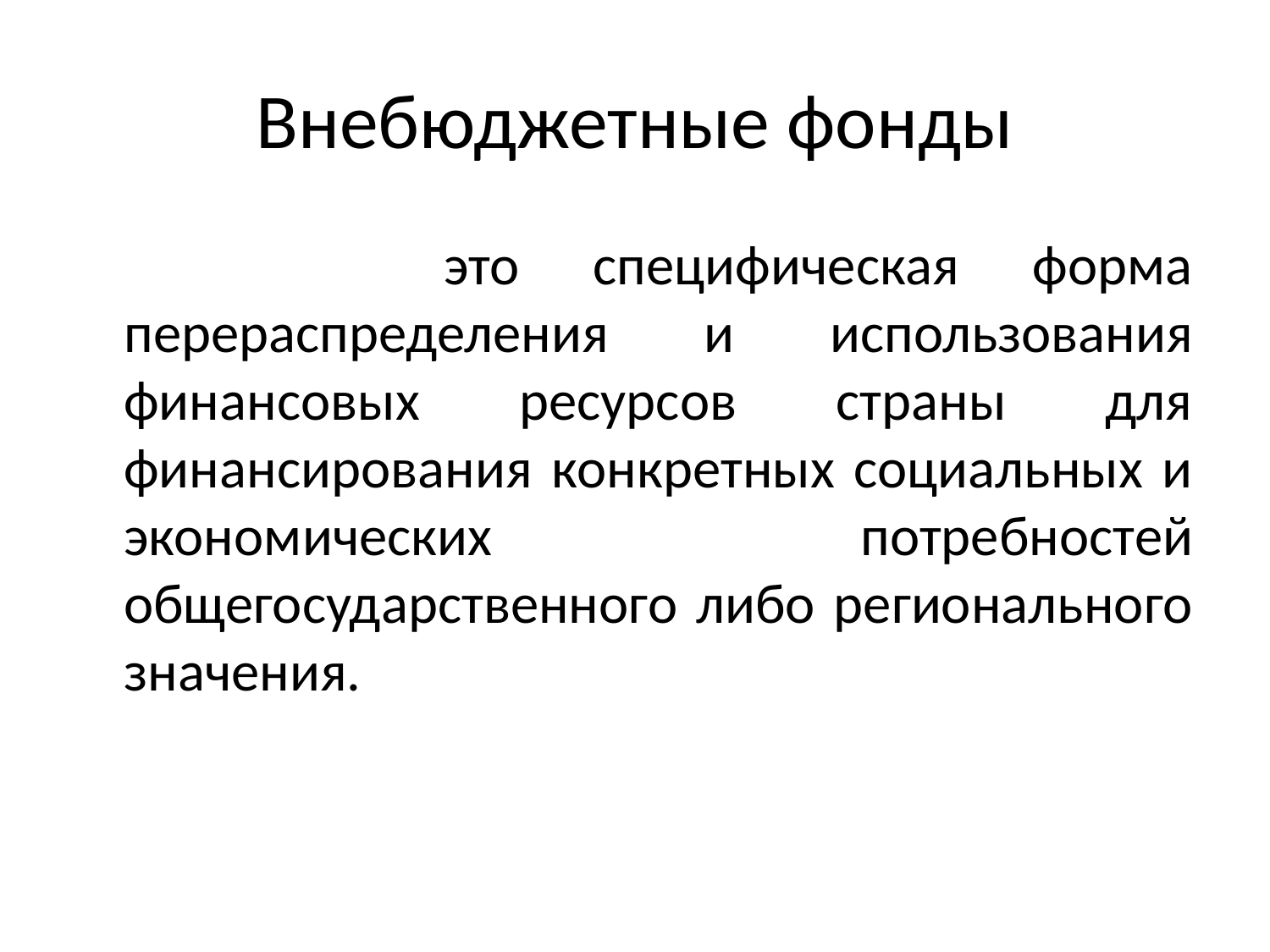

# Внебюджетные фонды
     это специфическая форма перераспределения и использования финансовых ресурсов страны для финансирования конкретных социальных и экономических потребностей общегосударственного либо регионального значения.